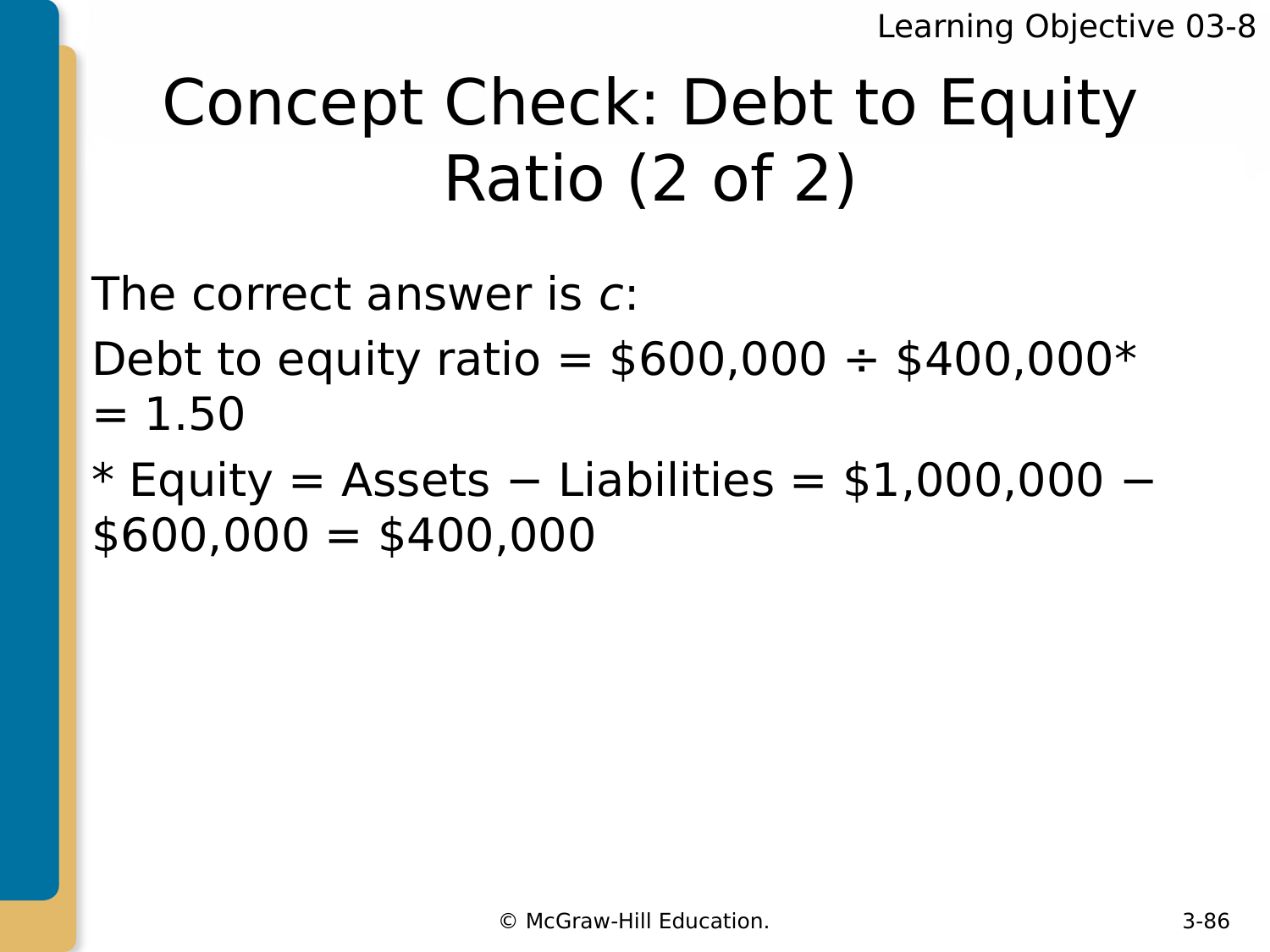

Learning Objective 03-8
# Concept Check: Debt to Equity Ratio (2 of 2)
The correct answer is c:
Debt to equity ratio = $600,000 ÷ $400,000* = 1.50
* Equity = Assets − Liabilities = $1,000,000 − $600,000 = $400,000